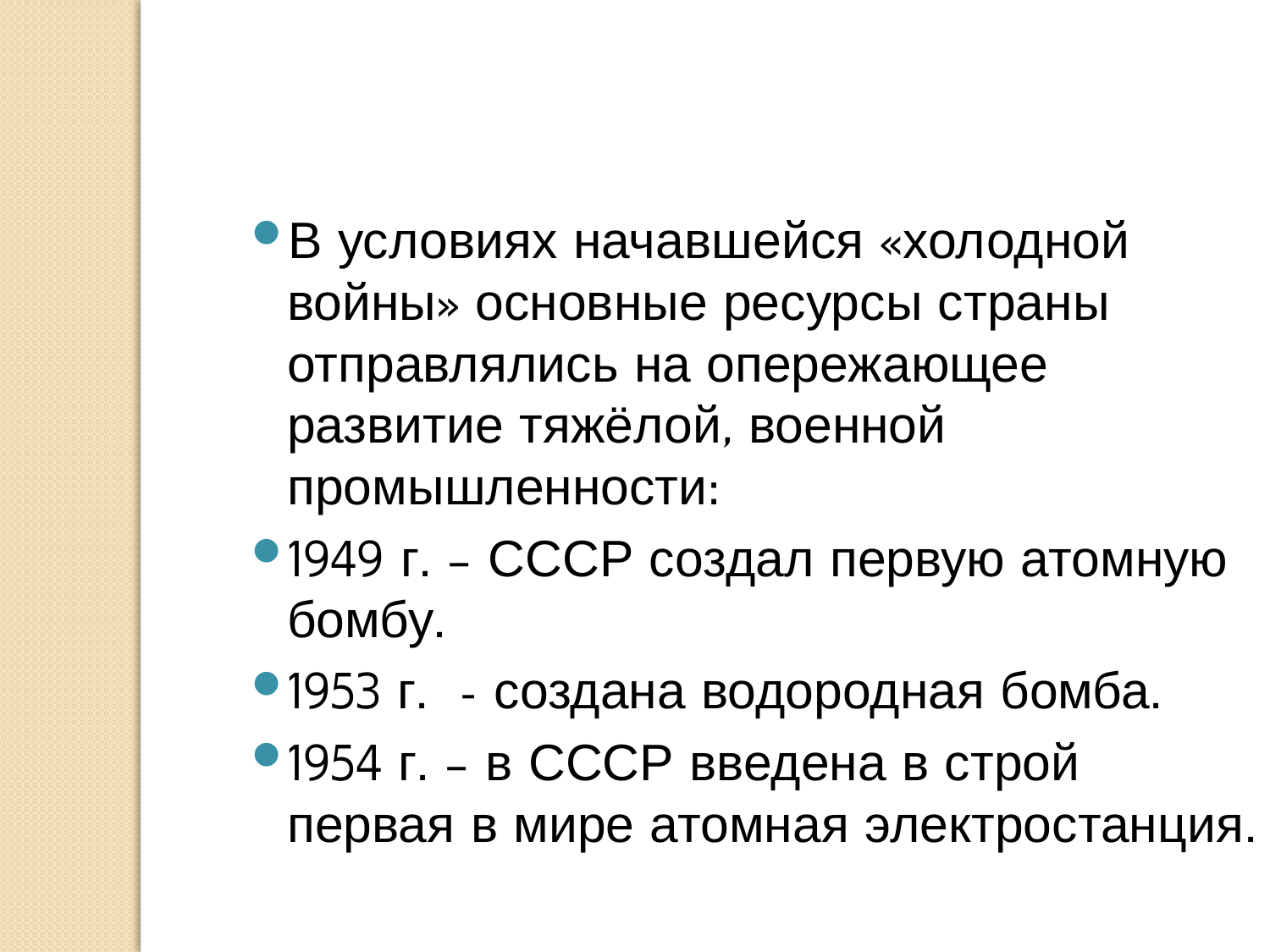

В условиях начавшейся «холодной войны» основные ресурсы страны отправлялись на опережающее развитие тяжёлой, военной промышленности:
1949 г. – СССР создал первую атомную бомбу.
1953 г.  - создана водородная бомба.
1954 г. – в СССР введена в строй первая в мире атомная электростанция.